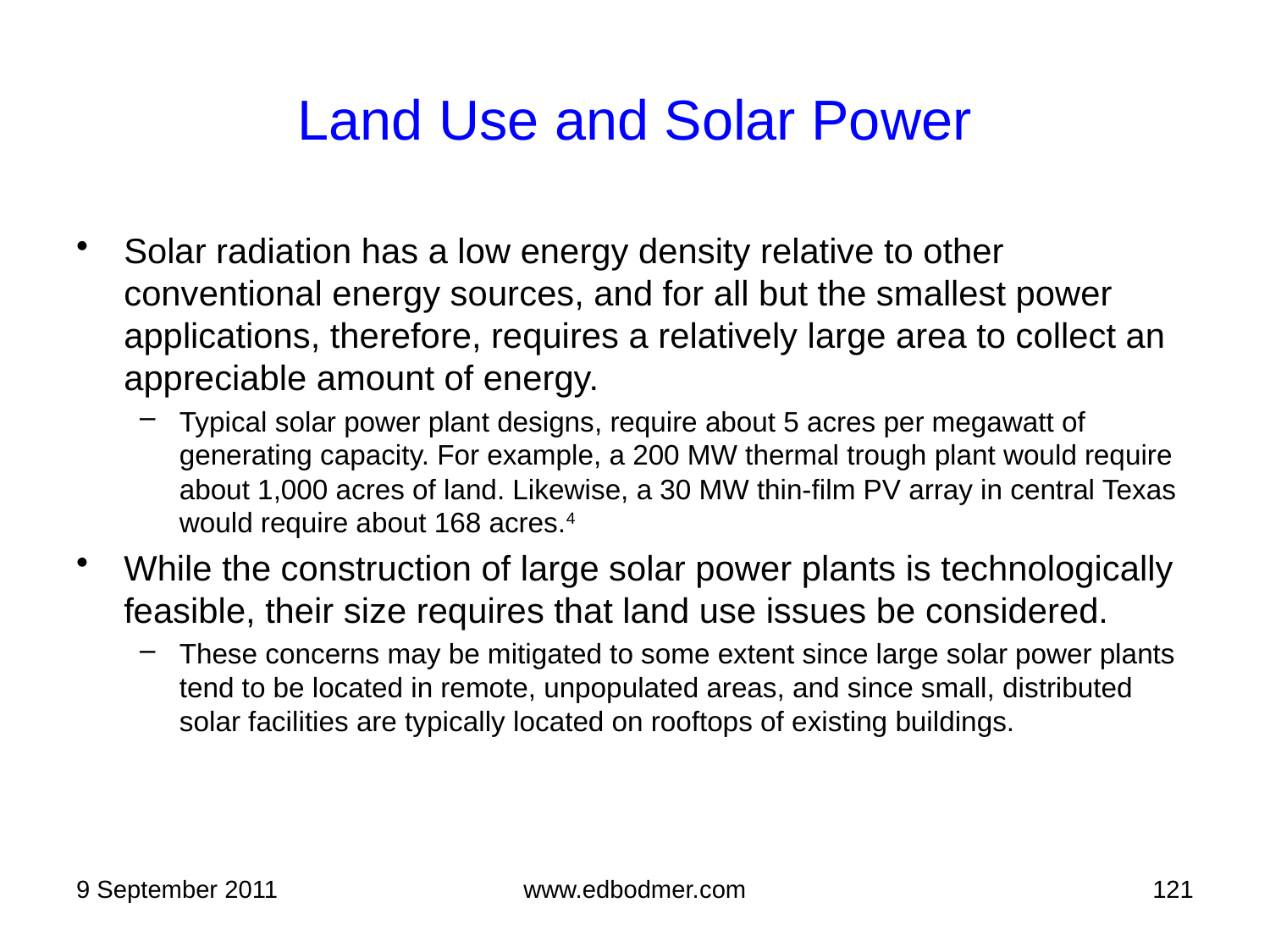

# Land Use and Solar Power
Solar radiation has a low energy density relative to other conventional energy sources, and for all but the smallest power applications, therefore, requires a relatively large area to collect an appreciable amount of energy.
Typical solar power plant designs, require about 5 acres per megawatt of generating capacity. For example, a 200 MW thermal trough plant would require about 1,000 acres of land. Likewise, a 30 MW thin-film PV array in central Texas would require about 168 acres.4
While the construction of large solar power plants is technologically feasible, their size requires that land use issues be considered.
These concerns may be mitigated to some extent since large solar power plants tend to be located in remote, unpopulated areas, and since small, distributed solar facilities are typically located on rooftops of existing buildings.
9 September 2011
www.edbodmer.com
121